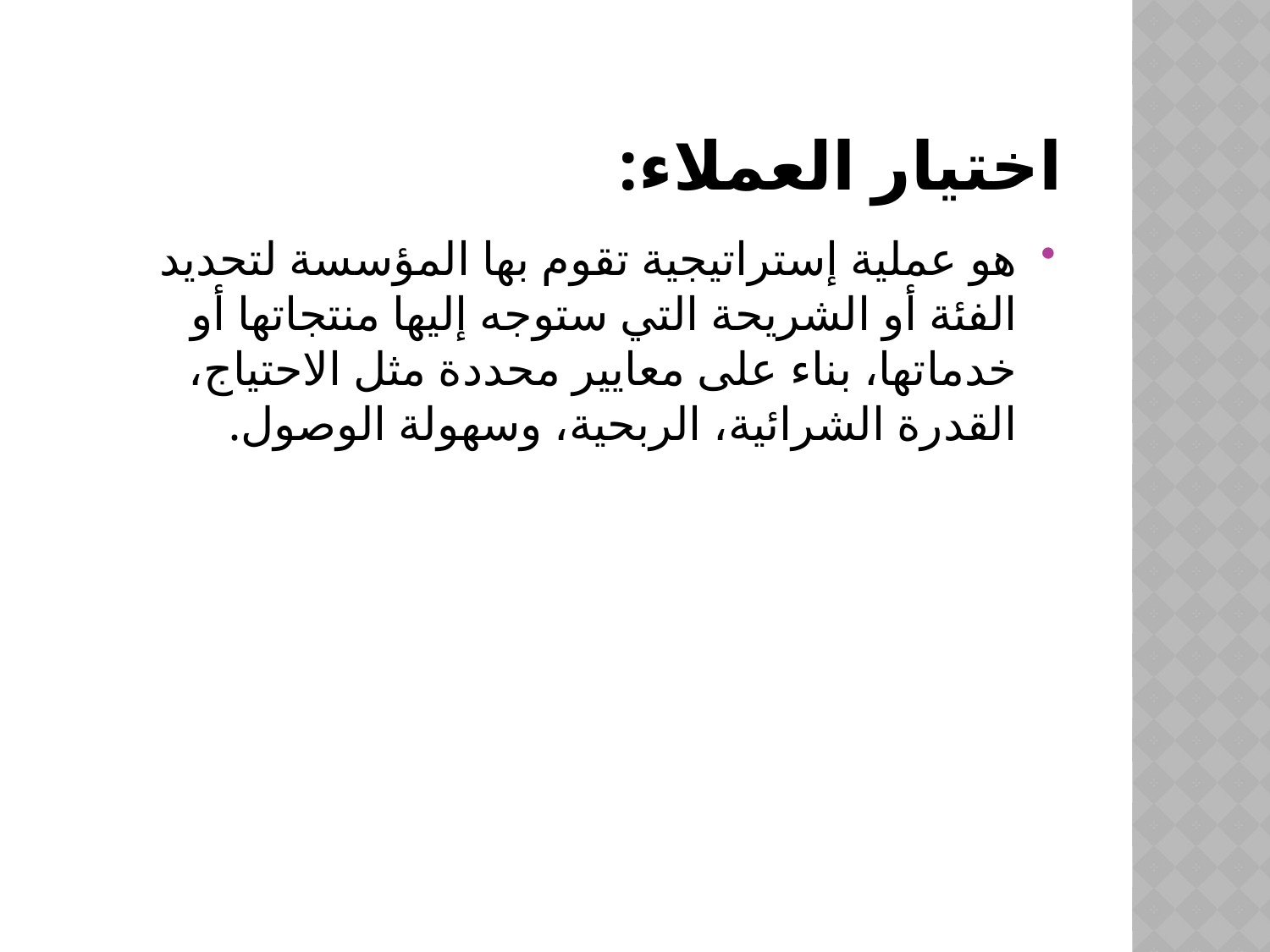

# اختيار العملاء:
هو عملية إستراتيجية تقوم بها المؤسسة لتحديد الفئة أو الشريحة التي ستوجه إليها منتجاتها أو خدماتها، بناء على معايير محددة مثل الاحتياج، القدرة الشرائية، الربحية، وسهولة الوصول.